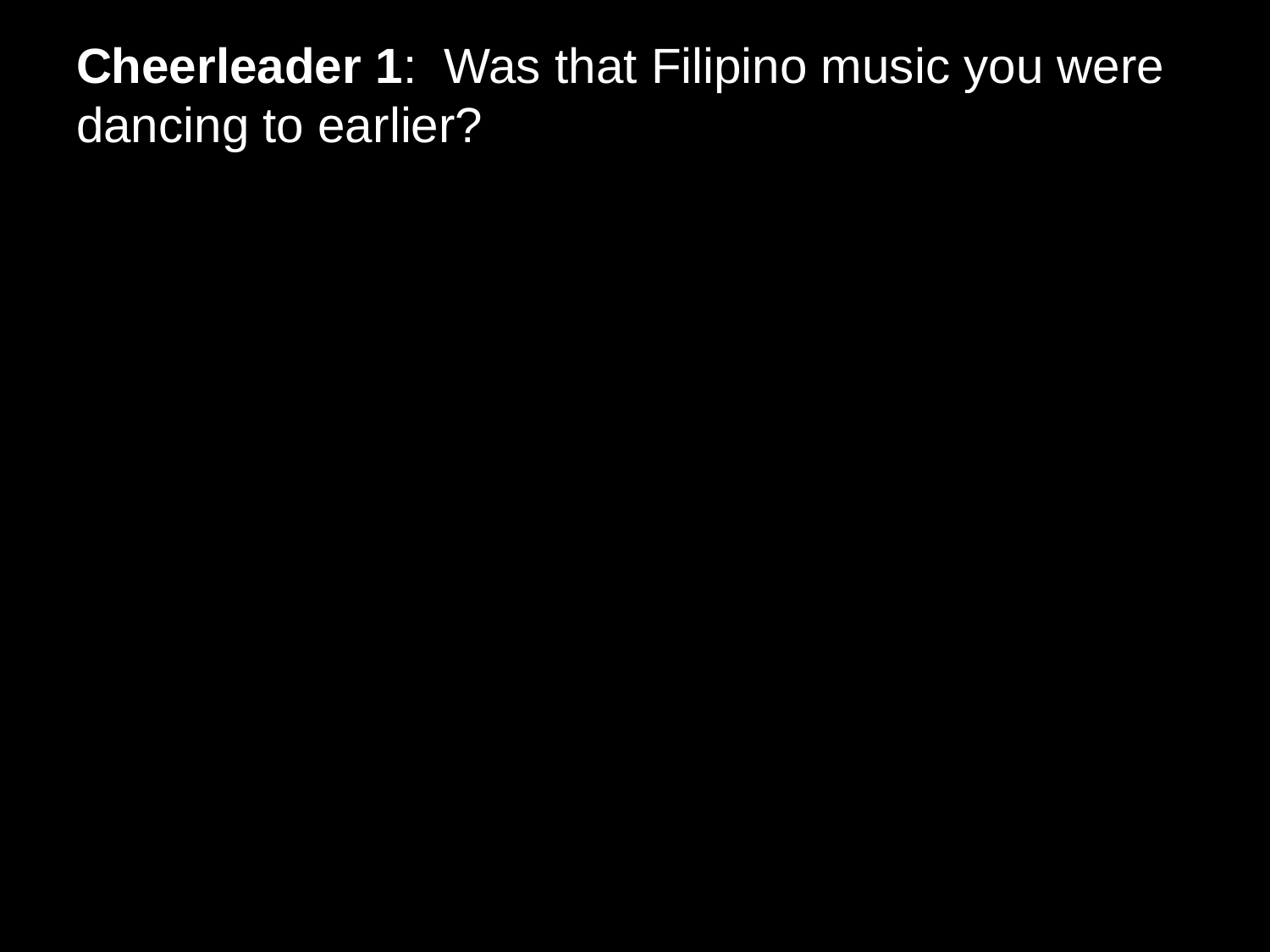

# Cheerleader 1:  Was that Filipino music you were dancing to earlier?